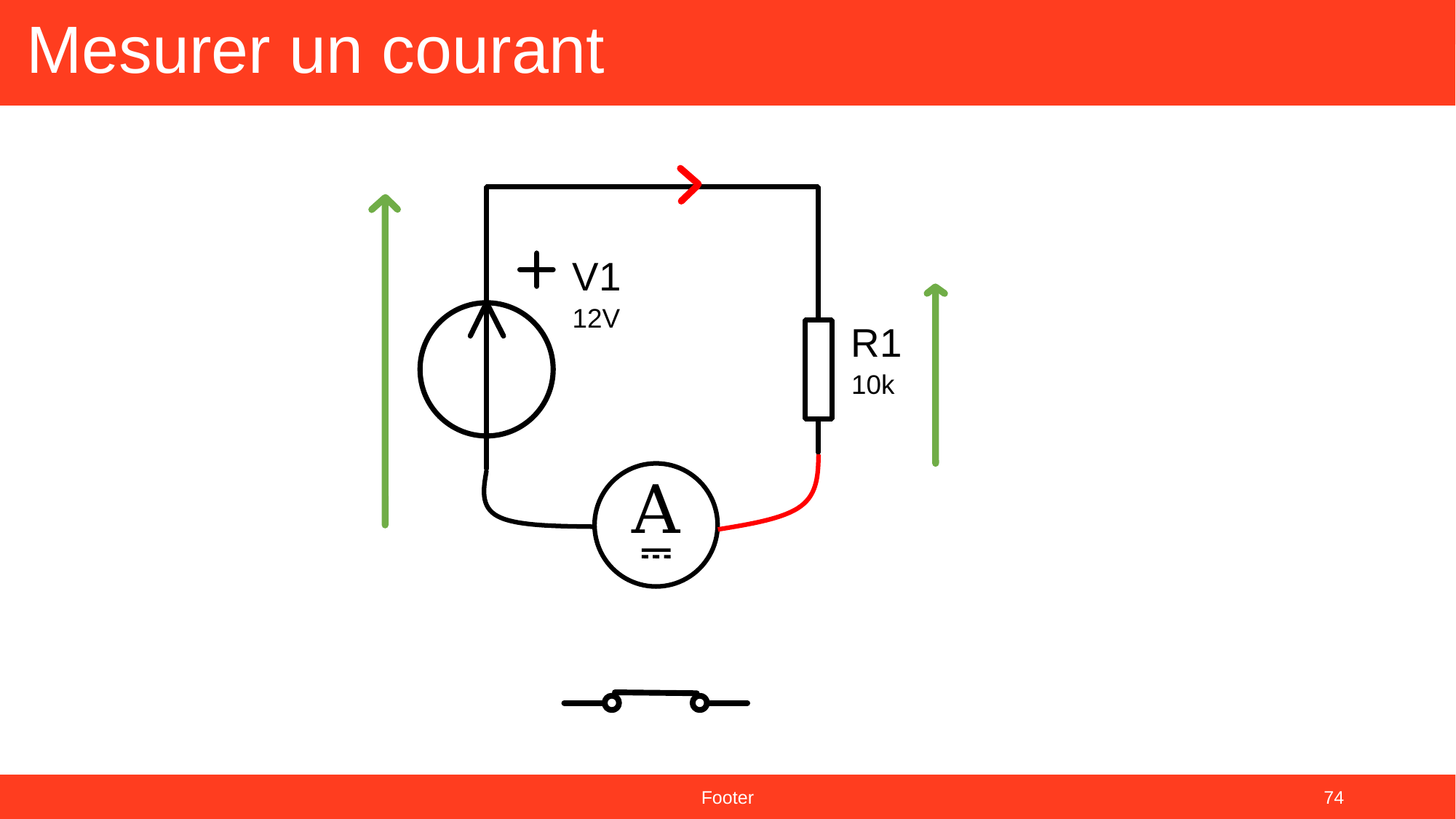

Mesurer un courant

V1

12V

R1

10k

A

Footer
74